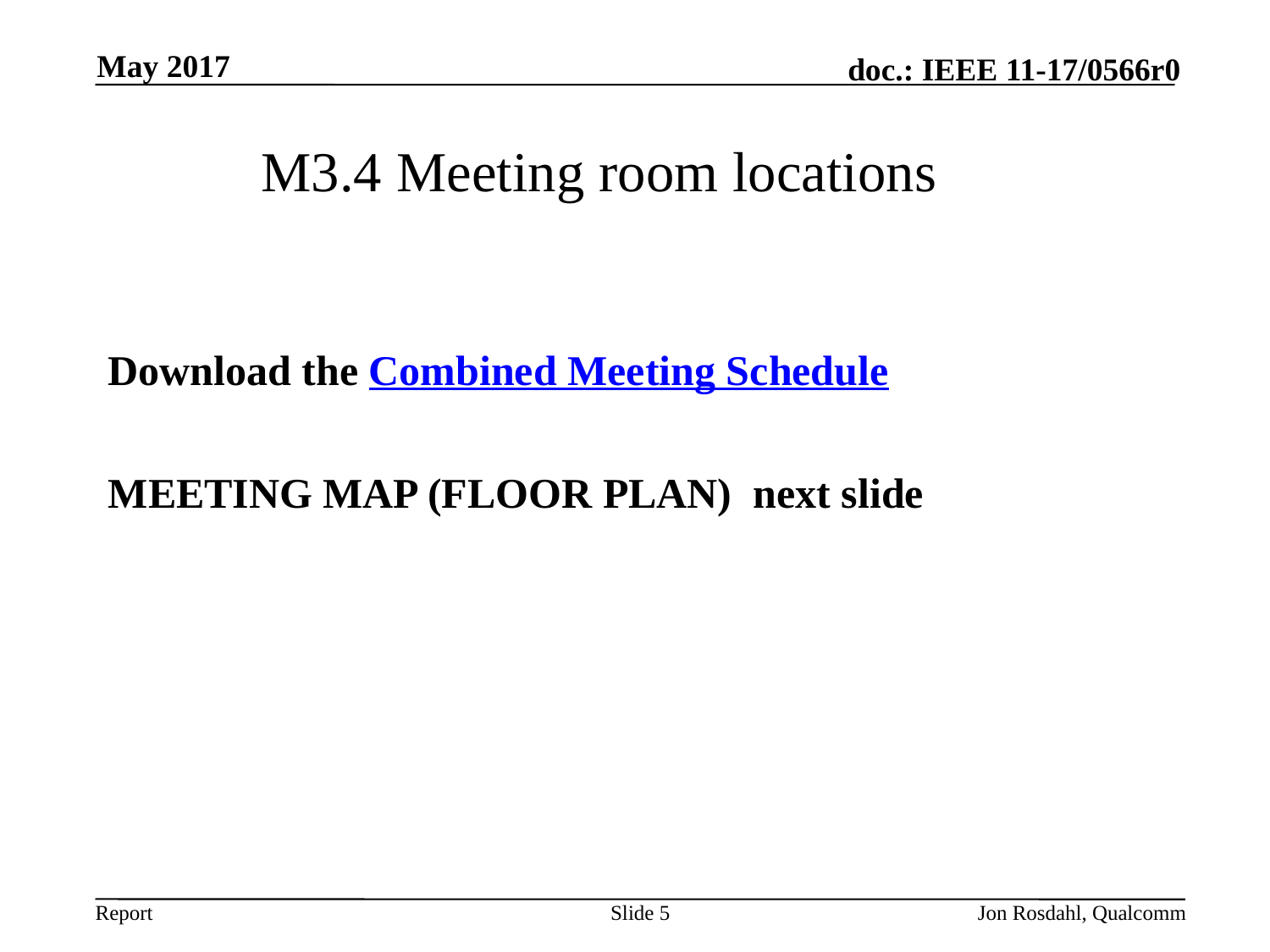

May 2017
# M3.4 Meeting room locations

Download the Combined Meeting Schedule

MEETING MAP (FLOOR PLAN)  next slide
Slide 5
Jon Rosdahl, Qualcomm